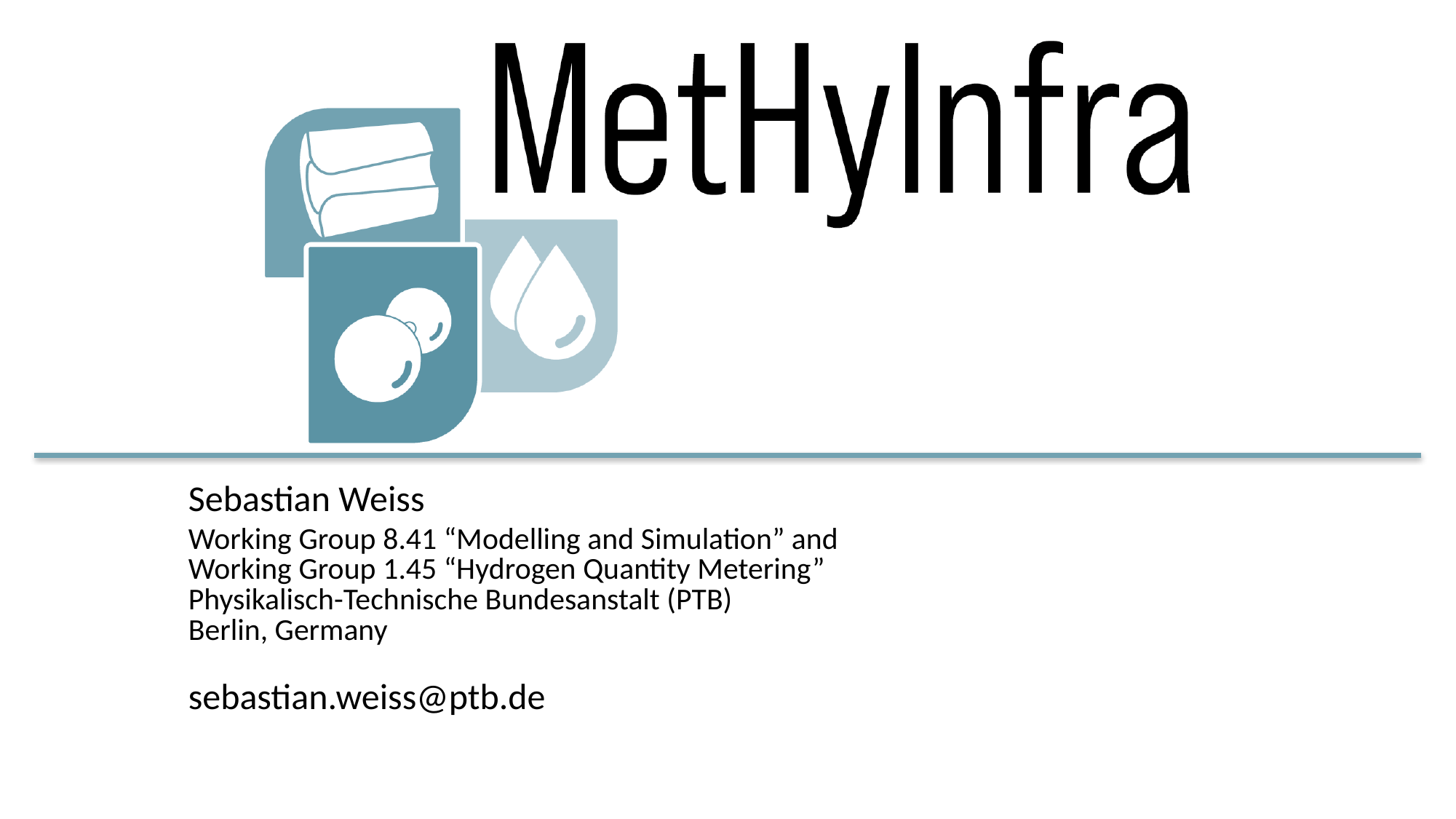

Sebastian Weiss
Working Group 8.41 “Modelling and Simulation” and
Working Group 1.45 “Hydrogen Quantity Metering”
Physikalisch-Technische Bundesanstalt (PTB)
Berlin, Germany
sebastian.weiss@ptb.de